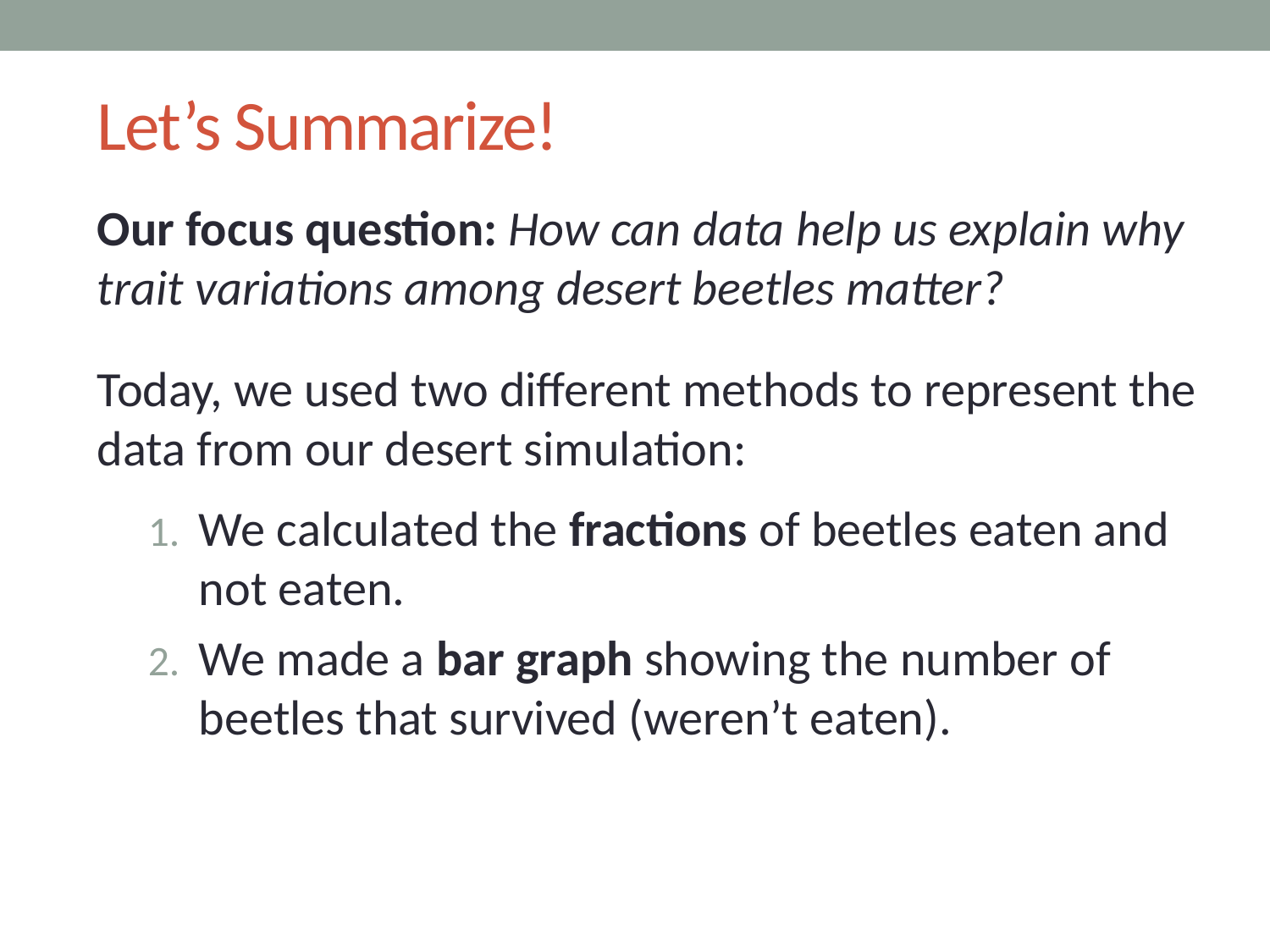

# Let’s Summarize!
Our focus question: How can data help us explain why trait variations among desert beetles matter?
Today, we used two different methods to represent the data from our desert simulation:
We calculated the fractions of beetles eaten and not eaten.
We made a bar graph showing the number of beetles that survived (weren’t eaten).